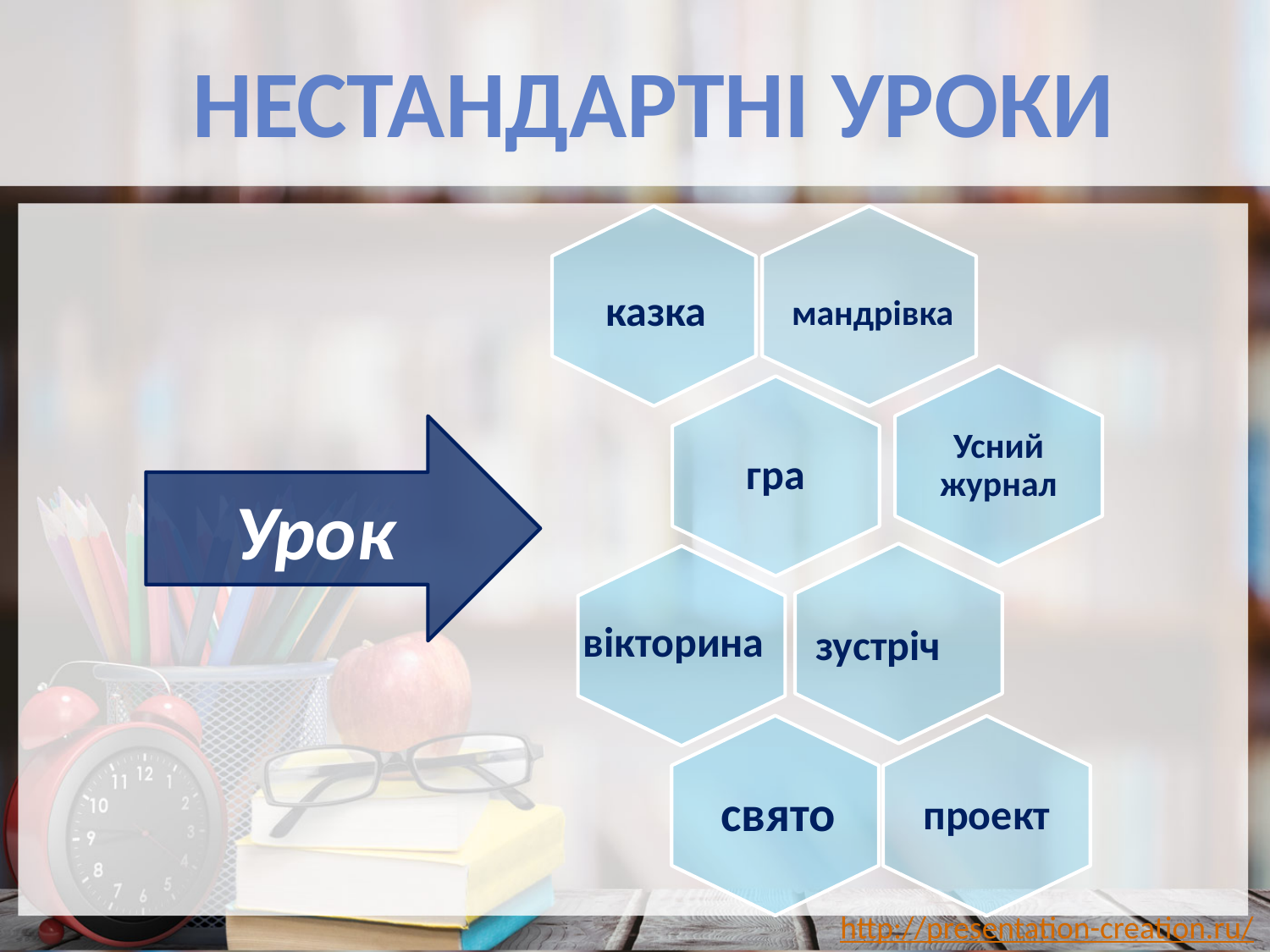

Нестандартні уроки

гра
Усний журнал

проект
казка
мандрівка
Урок
вікторина
зустріч
свято